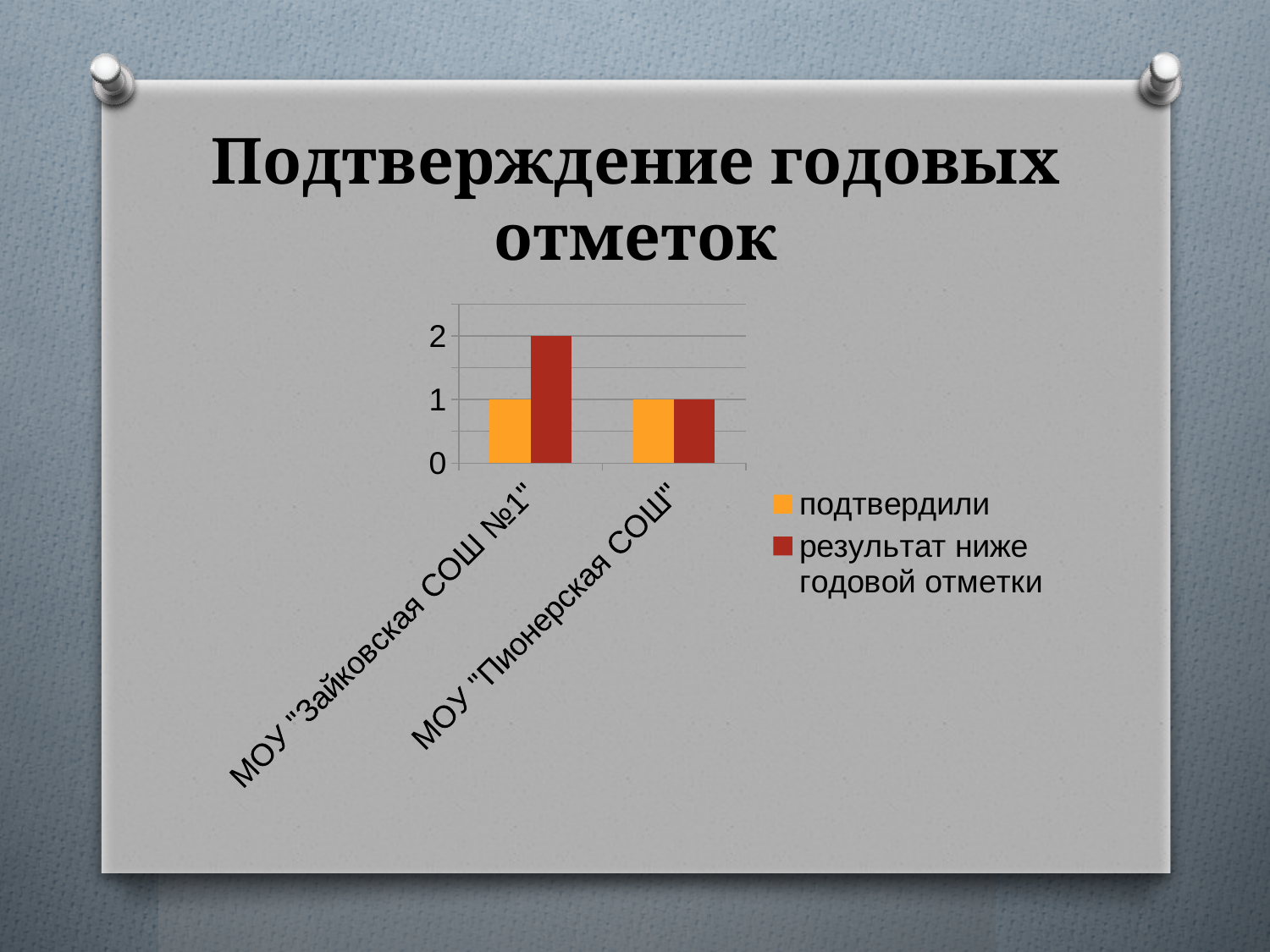

# Подтверждение годовых отметок

### Chart

| Category | подтвердили | результат ниже годовой отметки |
|---|---|---|
| МОУ "Зайковская СОШ №1" | 1.0 | 2.0 |
| МОУ "Пионерская СОШ" | 1.0 | 1.0 |